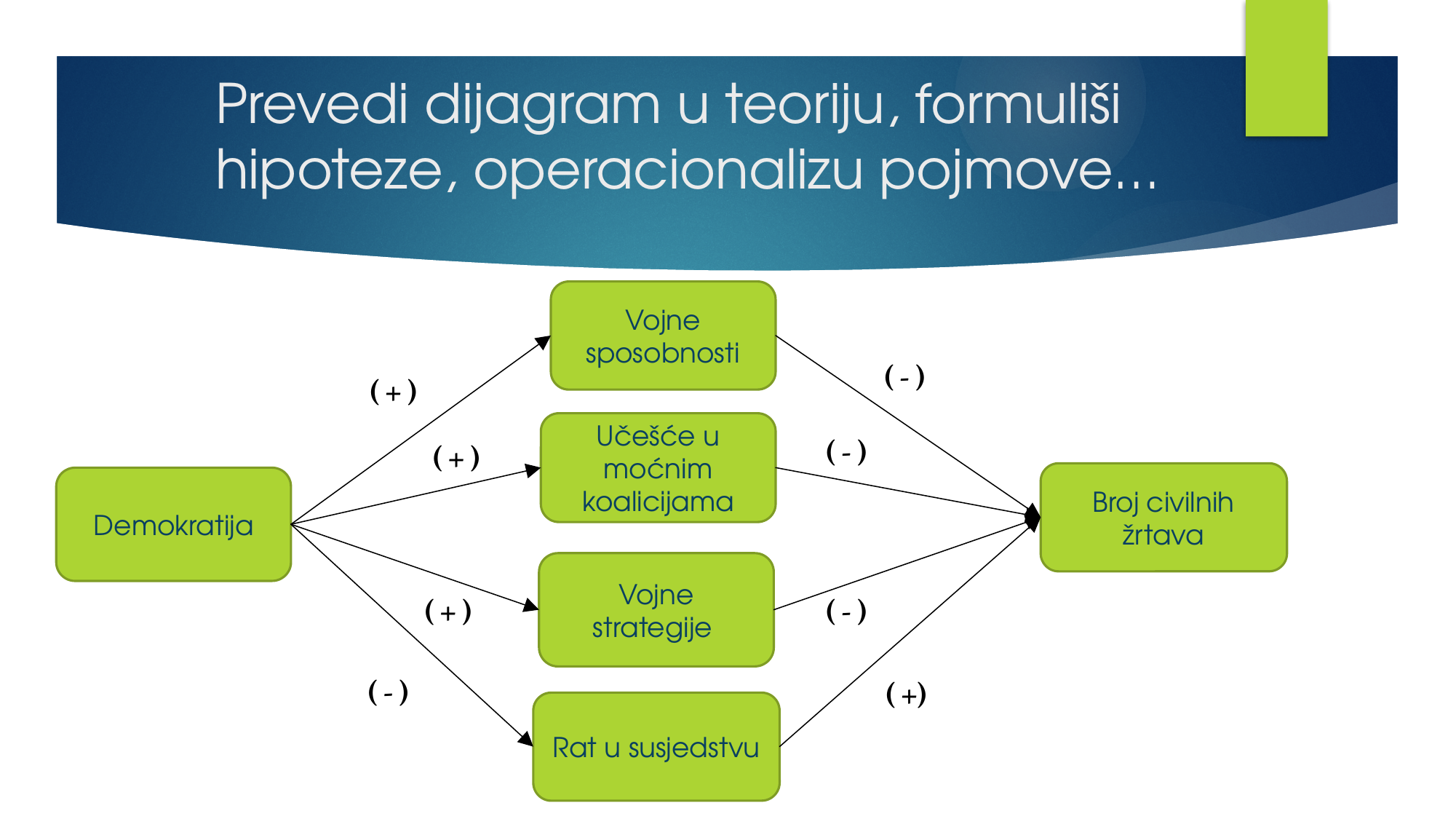

Prevedi dijagram u teoriju, formuliši hipoteze, operacionalizu pojmove…
Vojne sposobnosti
( - )
( + )
Učešće u moćnim koalicijama
( - )
( + )
Broj civilnih žrtava
Demokratija
Vojne strategije
( + )
( - )
( - )
( +)
Rat u susjedstvu